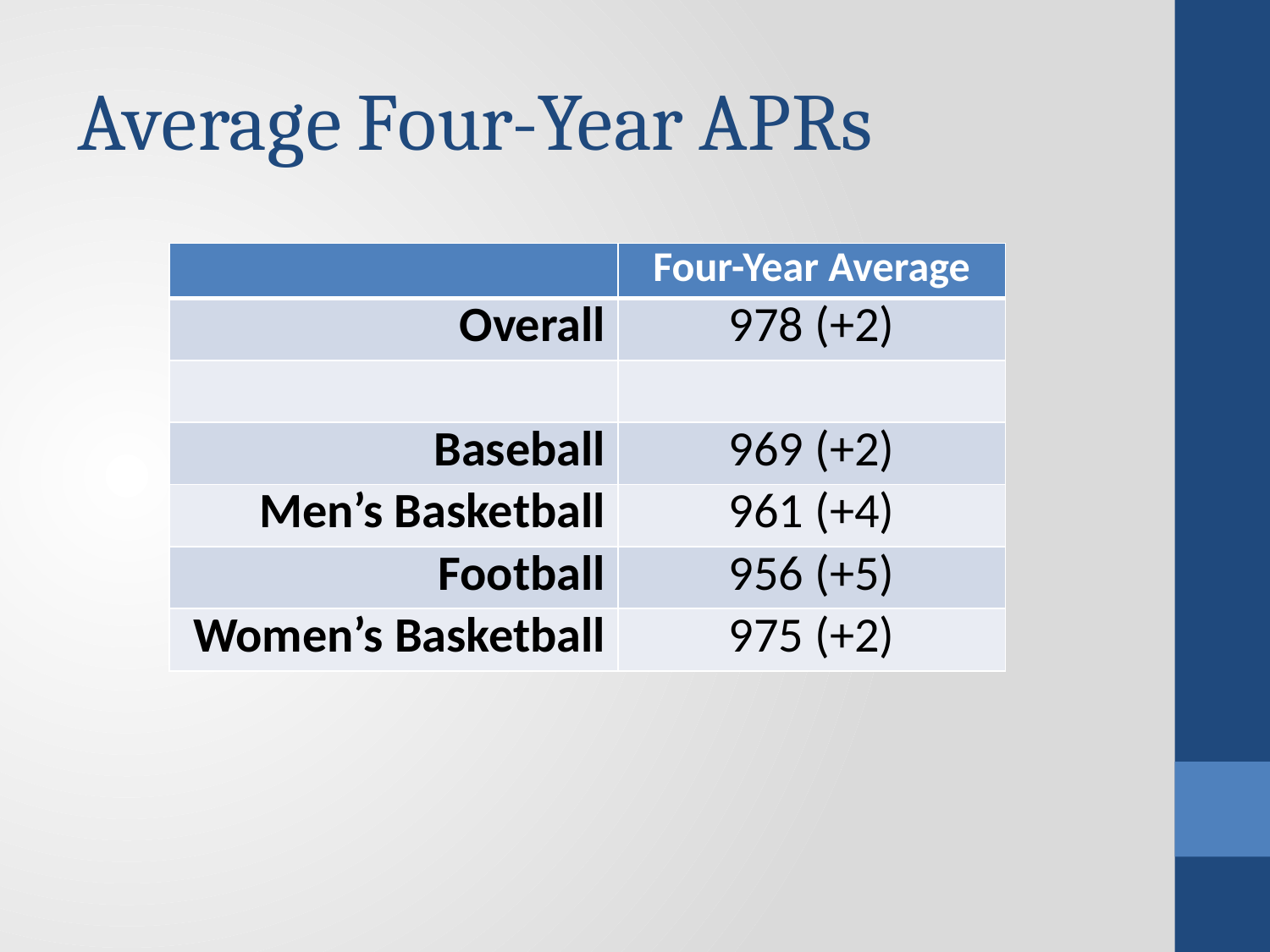

# Average Four-Year APRs
|  | Four-Year Average |
| --- | --- |
| Overall | 978 (+2) |
|  |  |
| Baseball | 969 (+2) |
| Men’s Basketball | 961 (+4) |
| Football | 956 (+5) |
| Women’s Basketball | 975 (+2) |